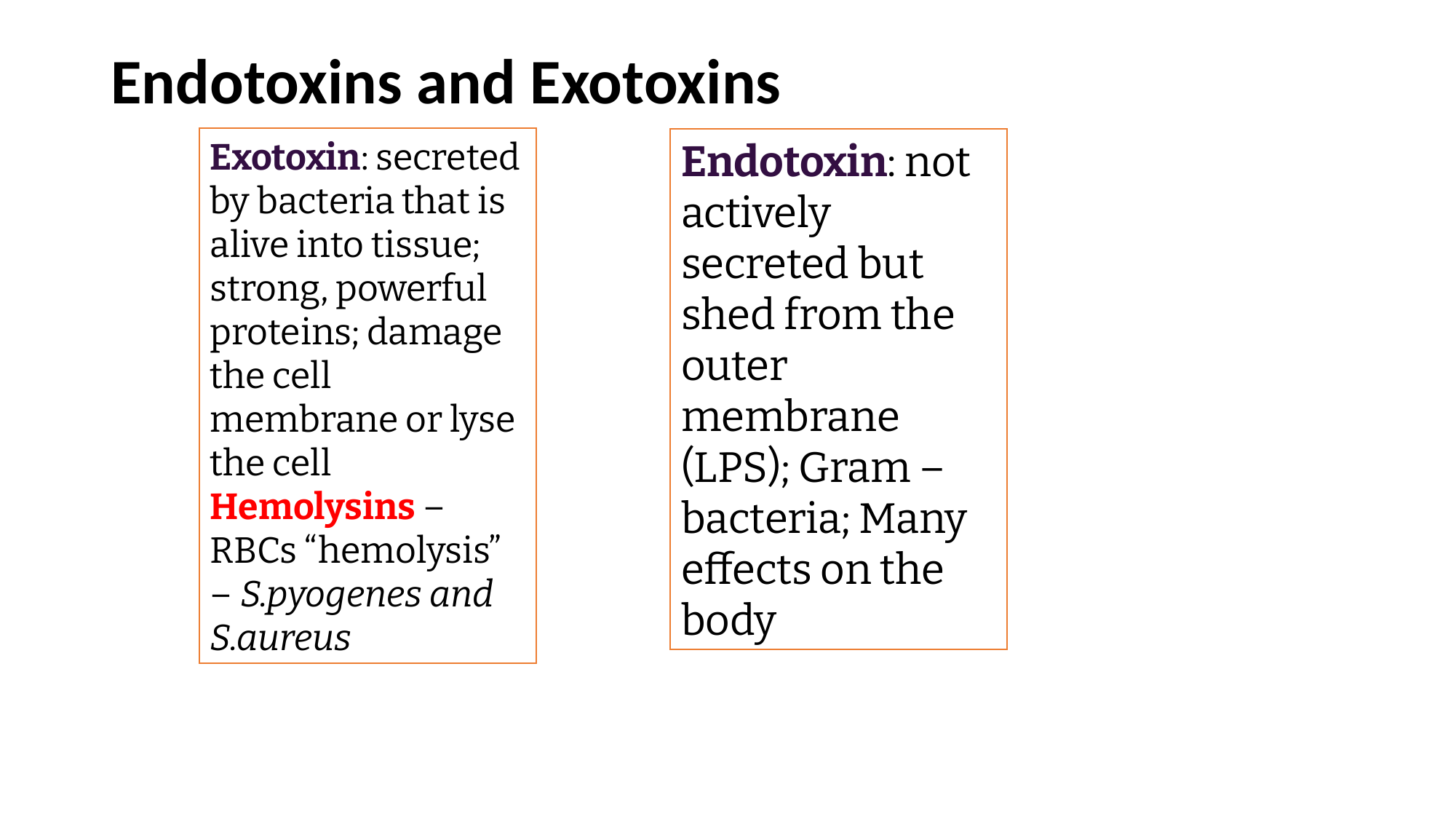

# Endotoxins and Exotoxins
Exotoxin: secreted by bacteria that is alive into tissue; strong, powerful proteins; damage the cell membrane or lyse the cell
Hemolysins – RBCs “hemolysis” – S.pyogenes and S.aureus
Endotoxin: not actively secreted but shed from the outer membrane (LPS); Gram – bacteria; Many effects on the body